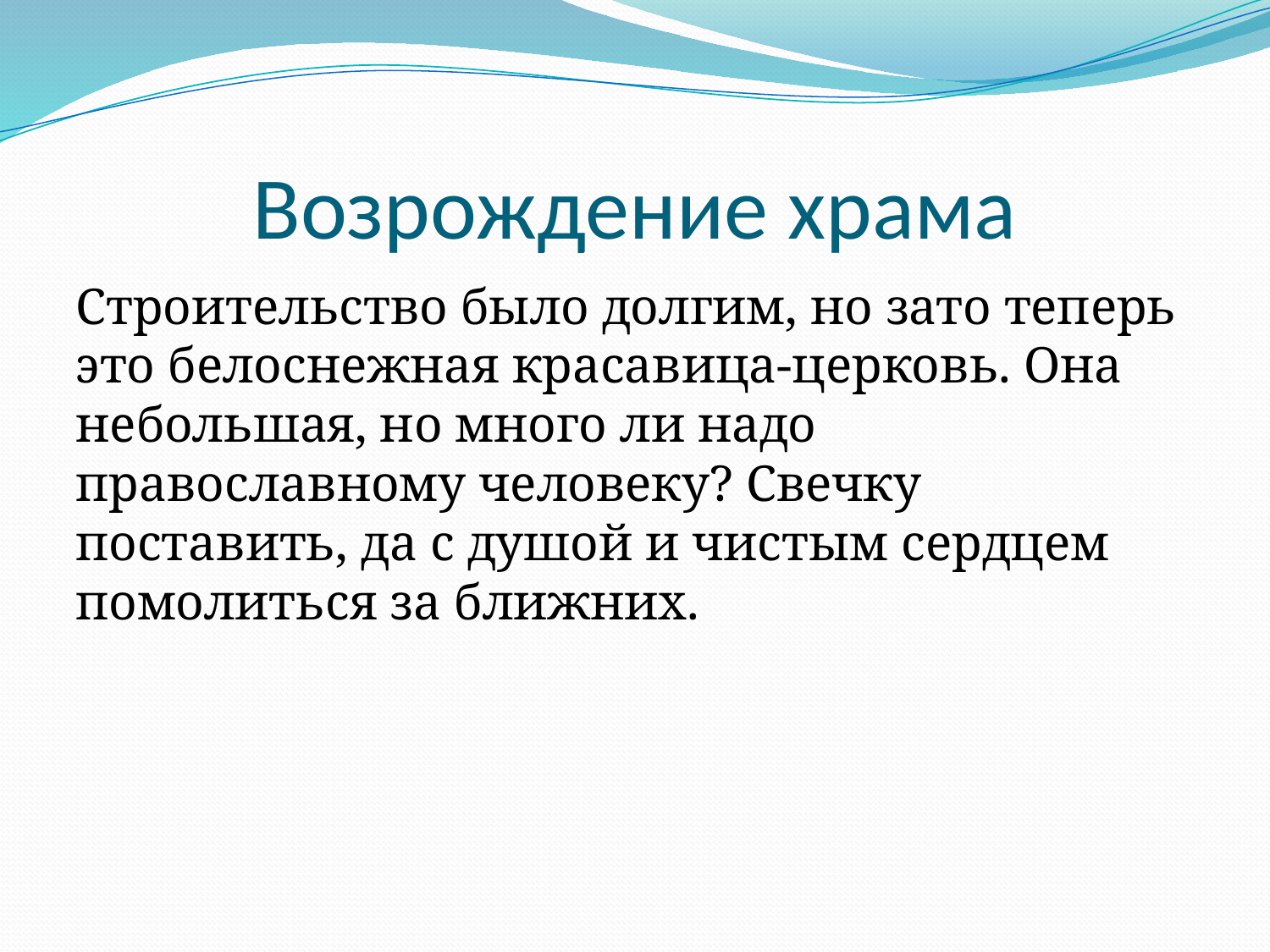

# Возрождение храма
Строительство было долгим, но зато теперь это белоснежная красавица-церковь. Она небольшая, но много ли надо православному человеку? Свечку поставить, да с душой и чистым сердцем помолиться за ближних.